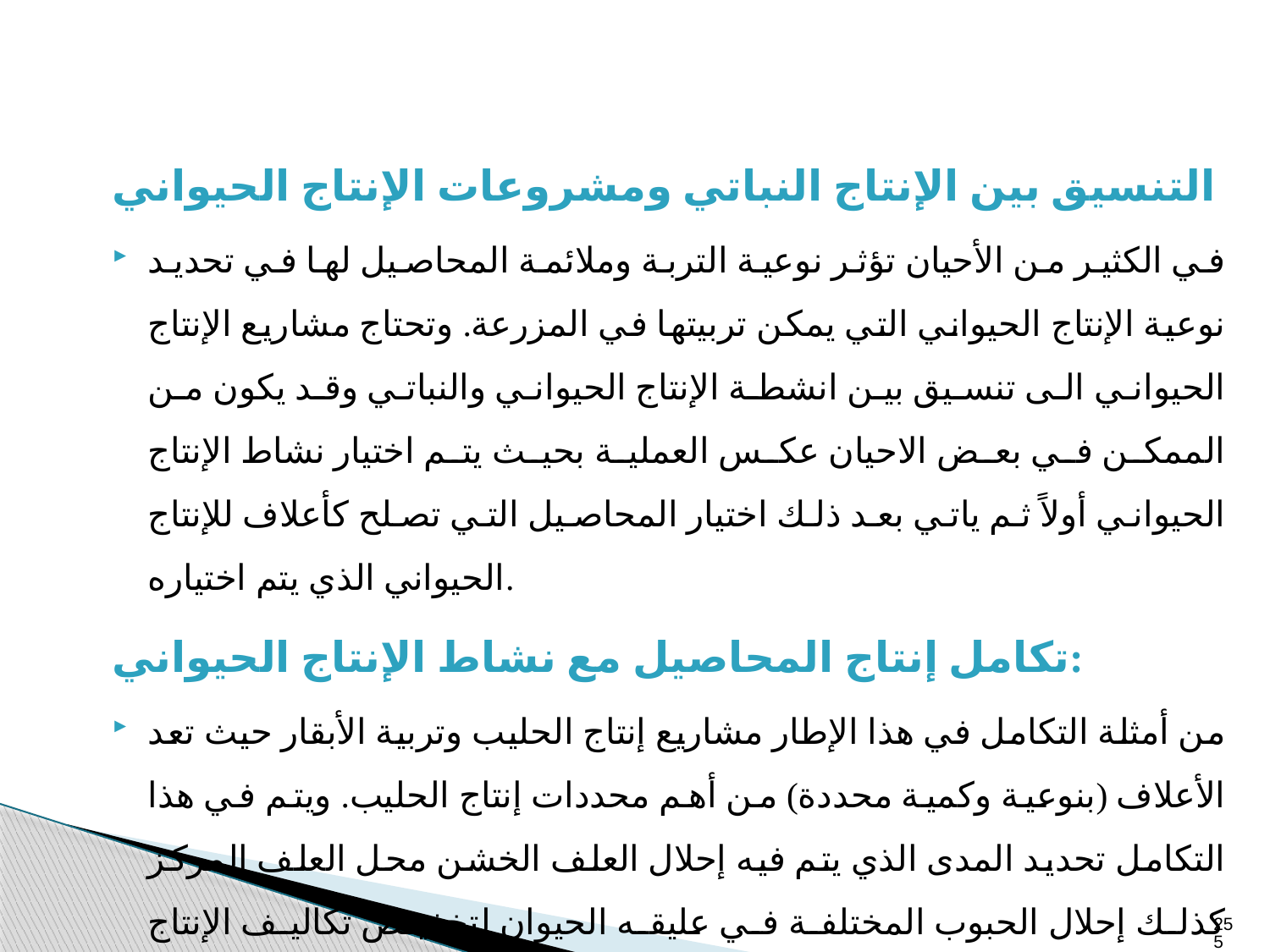

التنسيق بين الإنتاج النباتي ومشروعات الإنتاج الحيواني
في الكثير من الأحيان تؤثر نوعية التربة وملائمة المحاصيل لها في تحديد نوعية الإنتاج الحيواني التي يمكن تربيتها في المزرعة. وتحتاج مشاريع الإنتاج الحيواني الى تنسيق بين انشطة الإنتاج الحيواني والنباتي وقد يكون من الممكن في بعض الاحيان عكس العملية بحيث يتم اختيار نشاط الإنتاج الحيواني أولاً ثم ياتي بعد ذلك اختيار المحاصيل التي تصلح كأعلاف للإنتاج الحيواني الذي يتم اختياره.
تكامل إنتاج المحاصيل مع نشاط الإنتاج الحيواني:
من أمثلة التكامل في هذا الإطار مشاريع إنتاج الحليب وتربية الأبقار حيث تعد الأعلاف (بنوعية وكمية محددة) من أهم محددات إنتاج الحليب. ويتم في هذا التكامل تحديد المدى الذي يتم فيه إحلال العلف الخشن محل العلف المركز كذلك إحلال الحبوب المختلفة في عليقه الحيوان لتخفيض تكاليف الإنتاج وتوفير الاحتياجات الغذائية للابقارلتتمكن من تعظيم العائد من إنتاج الحليب.
255